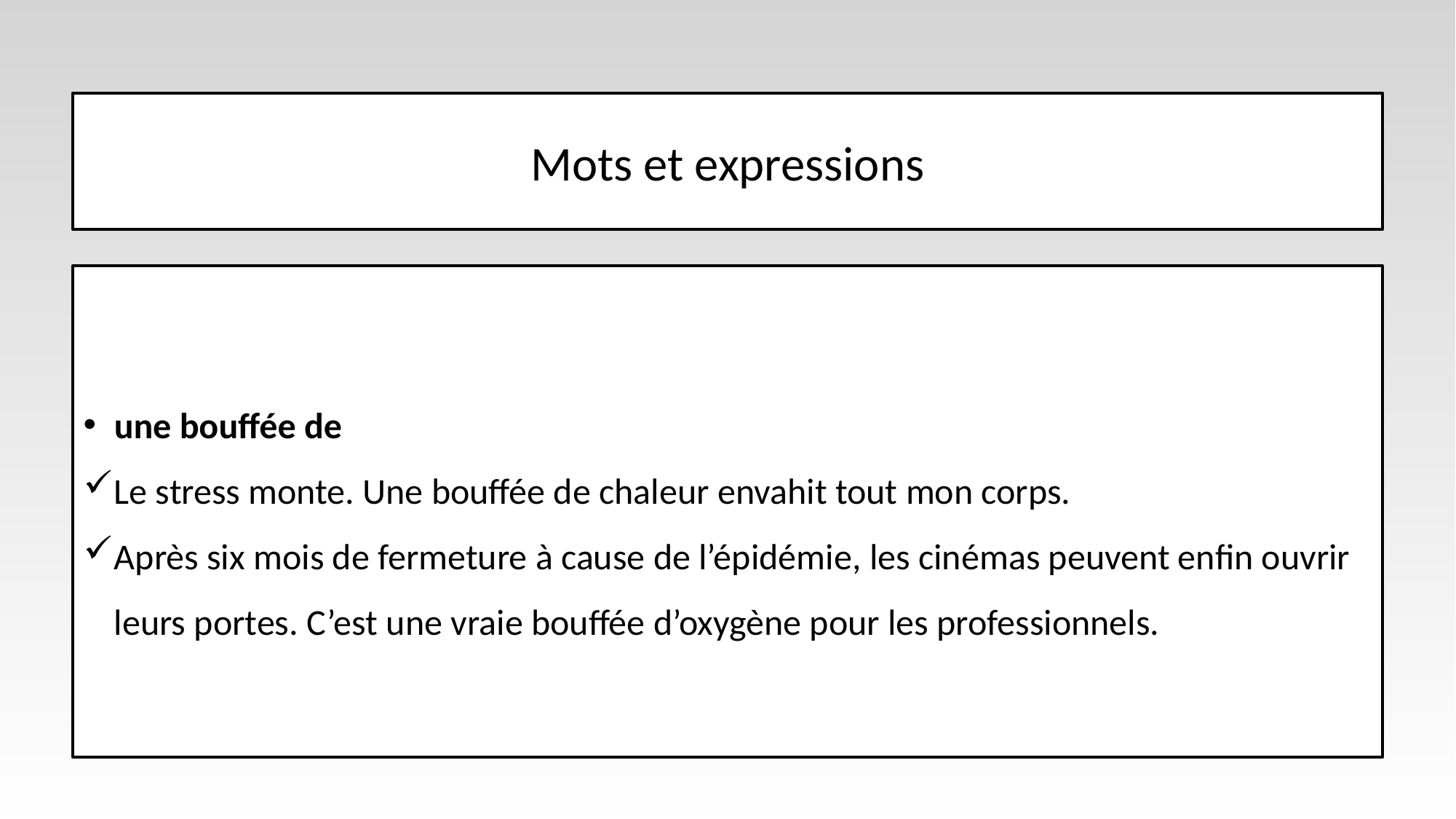

# Mots et expressions
une bouffée de
Le stress monte. Une bouffée de chaleur envahit tout mon corps.
Après six mois de fermeture à cause de l’épidémie, les cinémas peuvent enfin ouvrir leurs portes. C’est une vraie bouffée d’oxygène pour les professionnels.